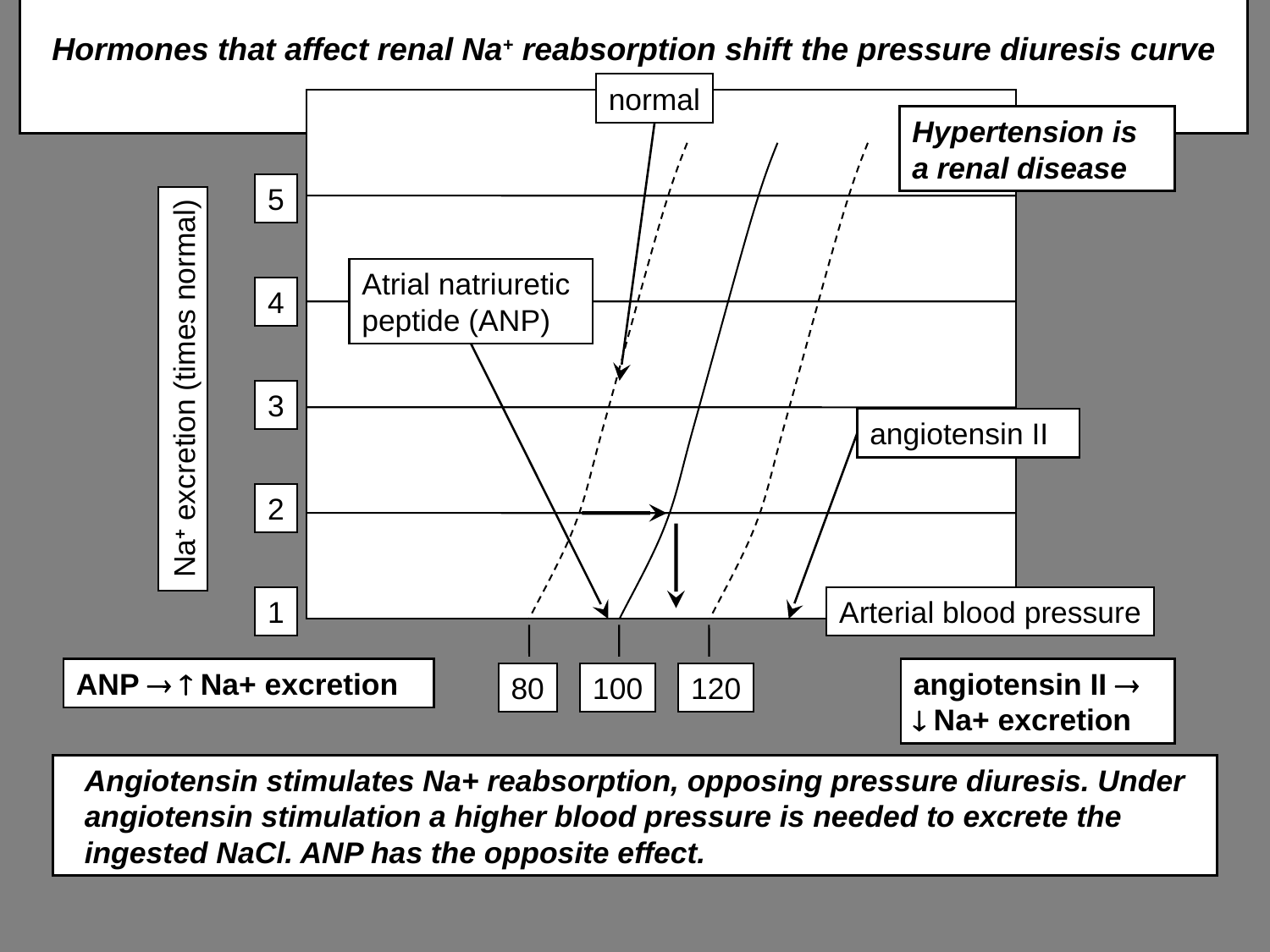

# Hormones that affect renal Na+ reabsorption shift the pressure diuresis curve
normal

Hypertension is a renal disease

5

Atrial natriuretic peptide (ANP)
4
Na+ excretion (times normal)
3
angiotensin II
2

1
Arterial blood pressure

ANP → ↑ Na+ excretion
angiotensin II →
↓ Na+ excretion
80
100
120
Angiotensin stimulates Na+ reabsorption, opposing pressure diuresis. Under angiotensin stimulation a higher blood pressure is needed to excrete the ingested NaCl. ANP has the opposite effect.